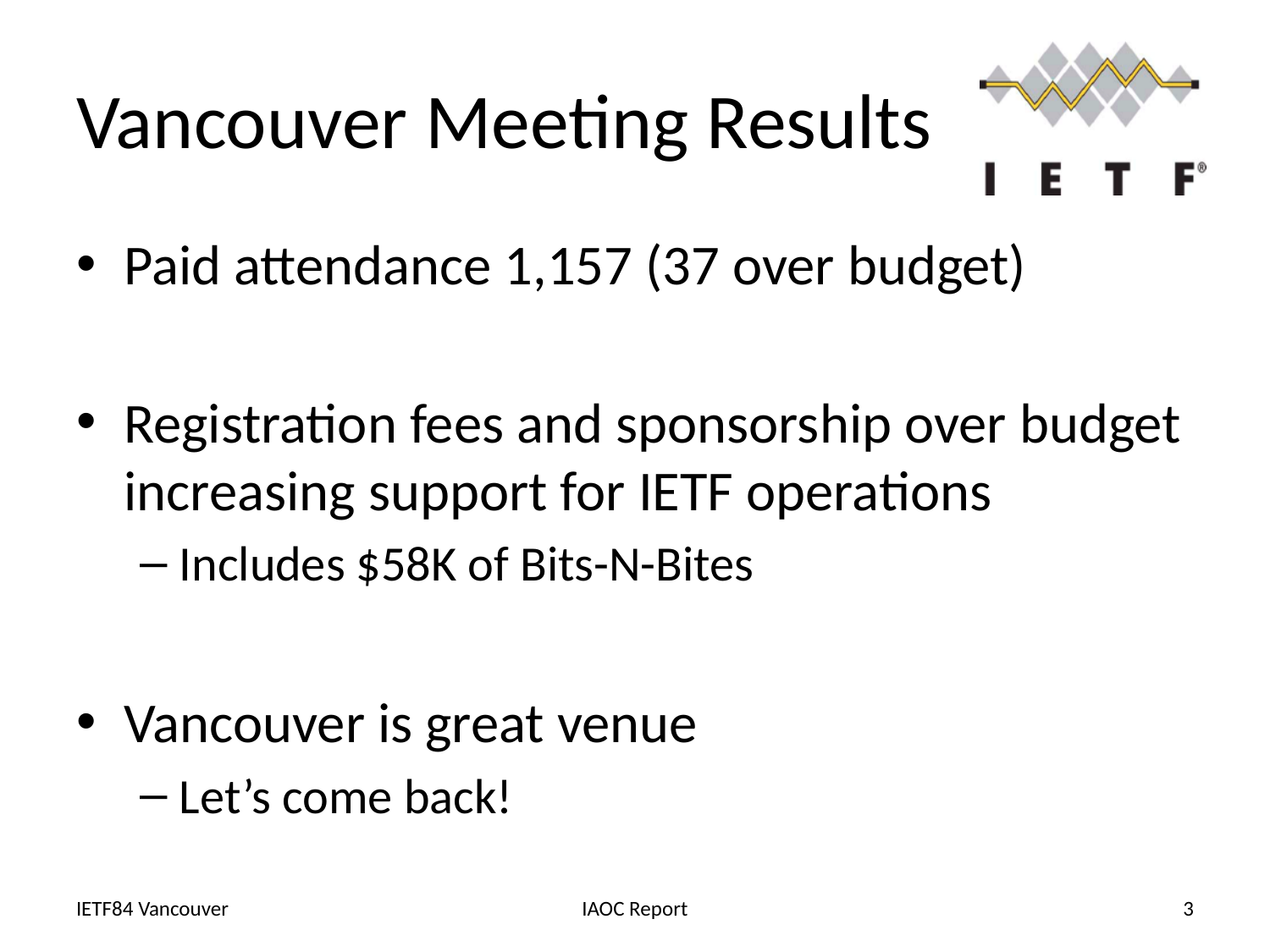

# Vancouver Meeting Results
Paid attendance 1,157 (37 over budget)

Registration fees and sponsorship over budget increasing support for IETF operations
Includes $58K of Bits-N-Bites

Vancouver is great venue
Let’s come back!
IETF84 Vancouver
IAOC Report
3